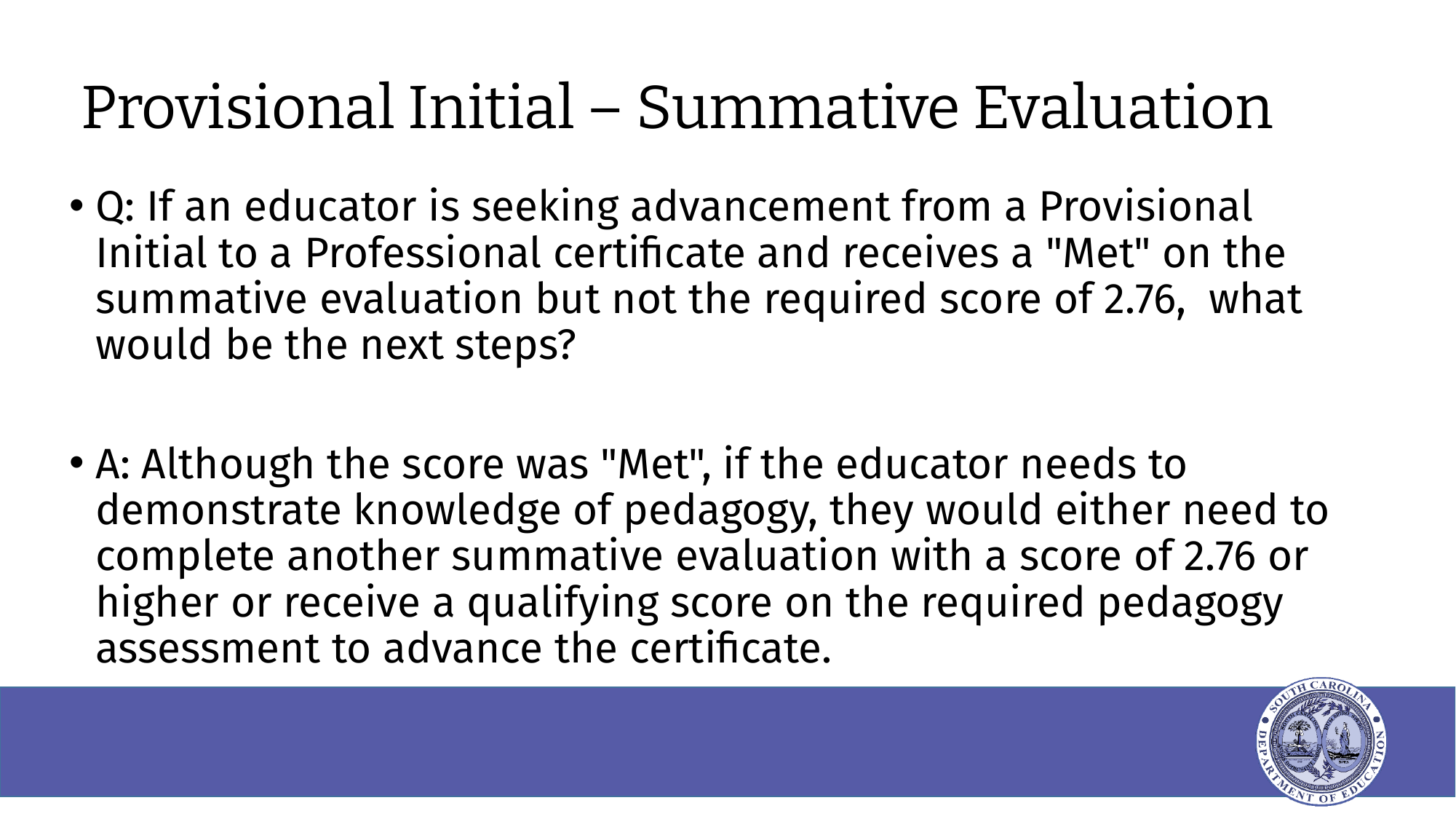

# Provisional Initial – Summative Evaluation
Q: If an educator is seeking advancement from a Provisional Initial to a Professional certificate and receives a "Met" on the summative evaluation but not the required score of 2.76,  what would be the next steps?

A: Although the score was "Met", if the educator needs to demonstrate knowledge of pedagogy, they would either need to complete another summative evaluation with a score of 2.76 or higher or receive a qualifying score on the required pedagogy assessment to advance the certificate.